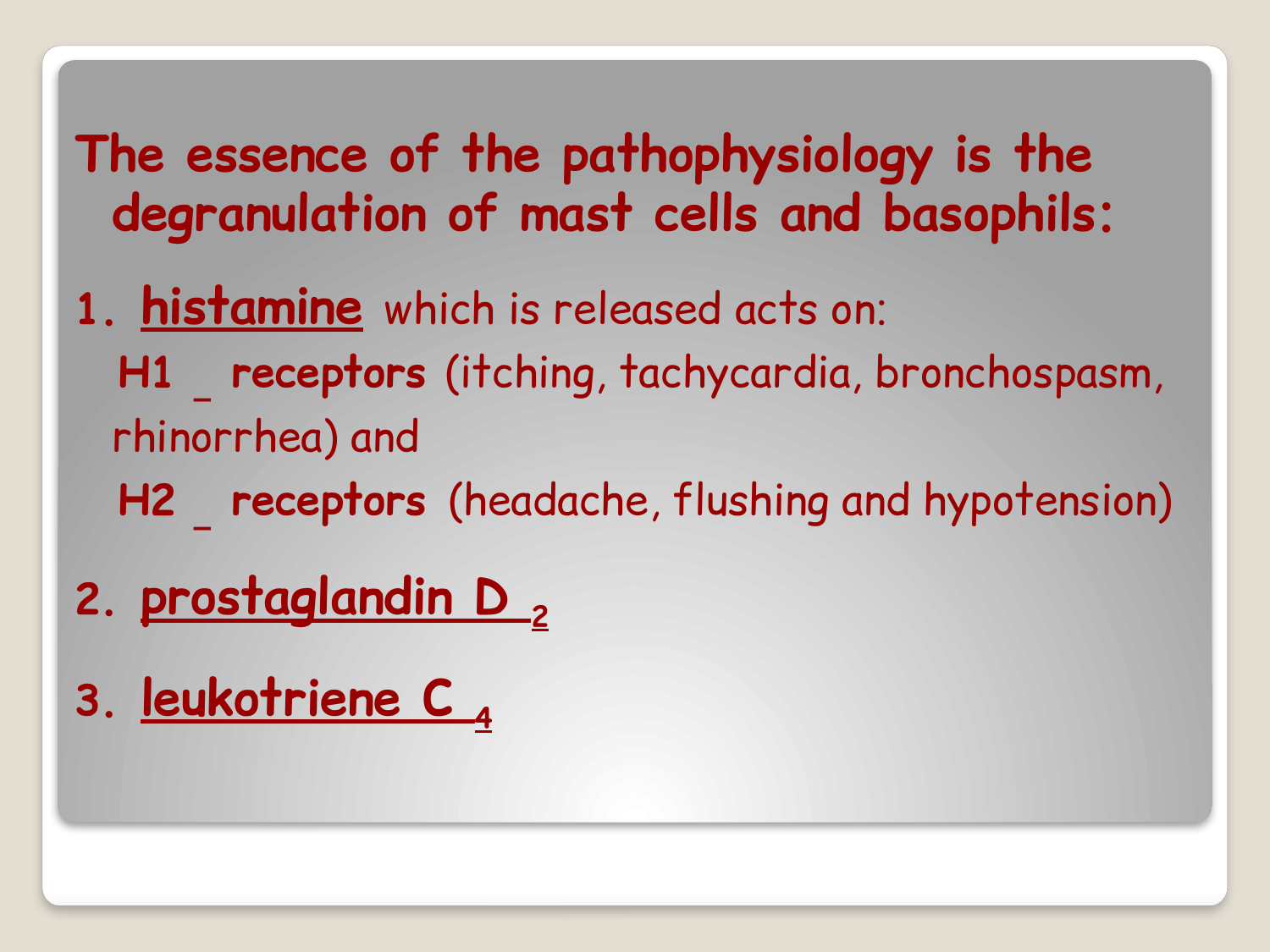

The essence of the pathophysiology is the degranulation of mast cells and basophils:

1. histamine which is released acts on:
  H1 _ receptors (itching, tachycardia, bronchospasm, rhinorrhea) and
  H2 _ receptors (headache, flushing and hypotension)

2. prostaglandin D 2

3. leukotriene C 4